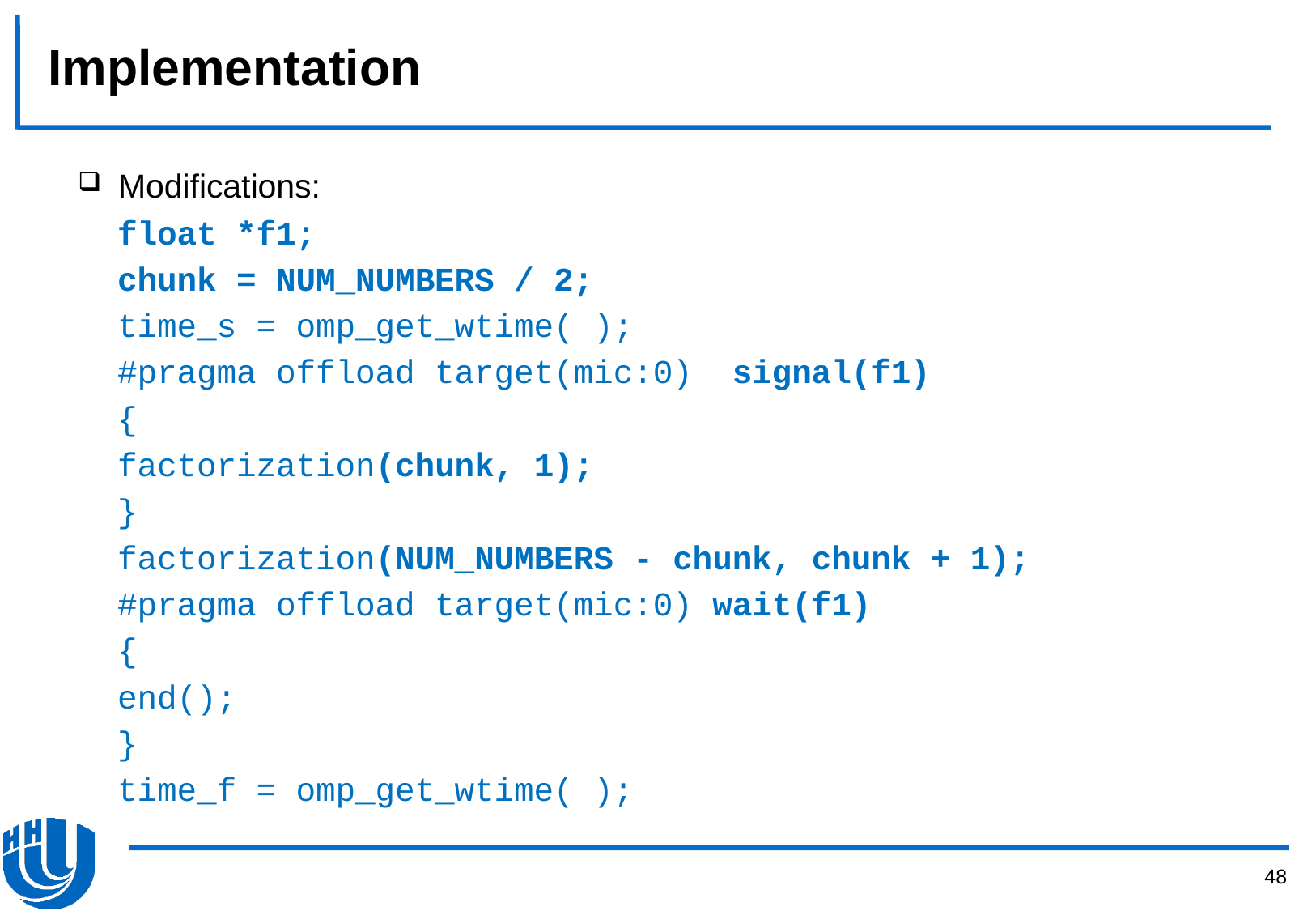

# Implementation
Modifications:
  float *f1;
  chunk = NUM_NUMBERS / 2;
  time_s = omp_get_wtime( );
  #pragma offload target(mic:0)  signal(f1)
  {
  factorization(chunk, 1);
  }
  factorization(NUM_NUMBERS - chunk, chunk + 1);
  #pragma offload target(mic:0) wait(f1)
  {
  end();
  }
  time_f = omp_get_wtime( );